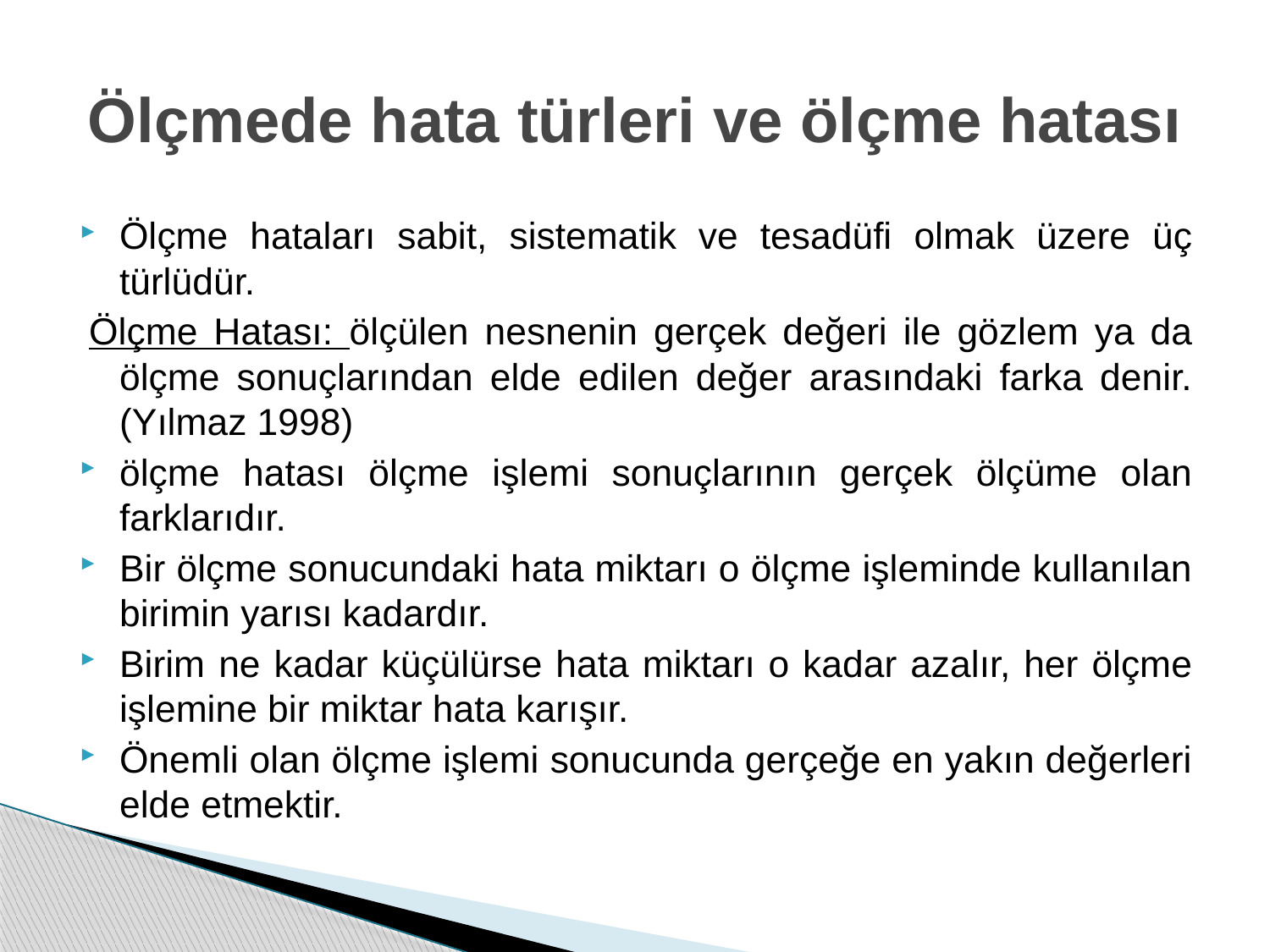

# Ölçmede hata türleri ve ölçme hatası
Ölçme hataları sabit, sistematik ve tesadüfi olmak üzere üç türlüdür.
Ölçme Hatası: ölçülen nesnenin gerçek değeri ile gözlem ya da ölçme sonuçlarından elde edilen değer arasındaki farka denir.(Yılmaz 1998)
ölçme hatası ölçme işlemi sonuçlarının gerçek ölçüme olan farklarıdır.
Bir ölçme sonucundaki hata miktarı o ölçme işleminde kullanılan birimin yarısı kadardır.
Birim ne kadar küçülürse hata miktarı o kadar azalır, her ölçme işlemine bir miktar hata karışır.
Önemli olan ölçme işlemi sonucunda gerçeğe en yakın değerleri elde etmektir.